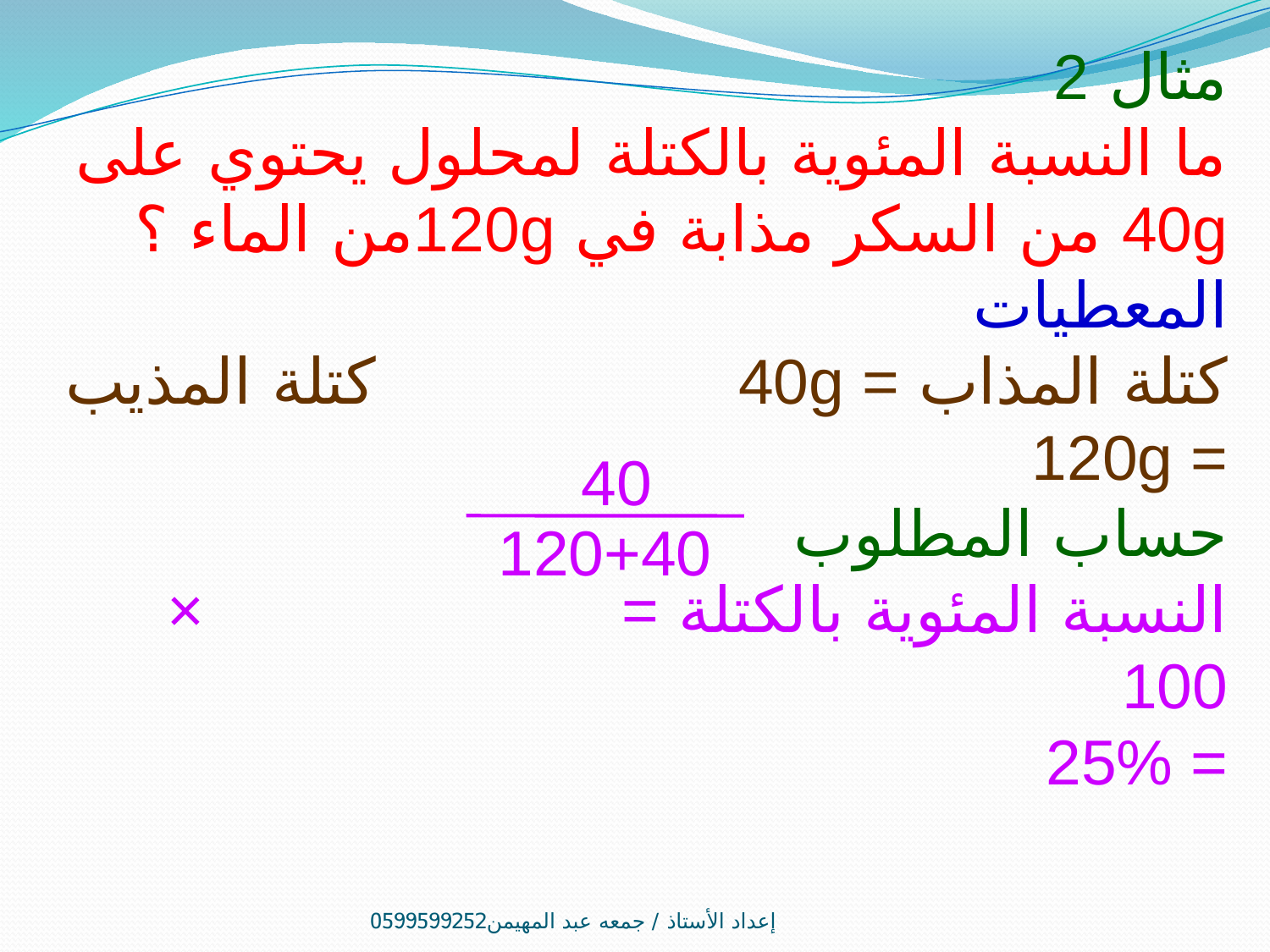

مثال 2
ما النسبة المئوية بالكتلة لمحلول يحتوي على 40g من السكر مذابة في 120gمن الماء ؟
المعطيات
كتلة المذاب = 40g                  كتلة المذيب = 120g
حساب المطلوب
النسبة المئوية بالكتلة =                     × 100
= 25%

40
120+40
إعداد الأستاذ / جمعه عبد المهيمن0599599252